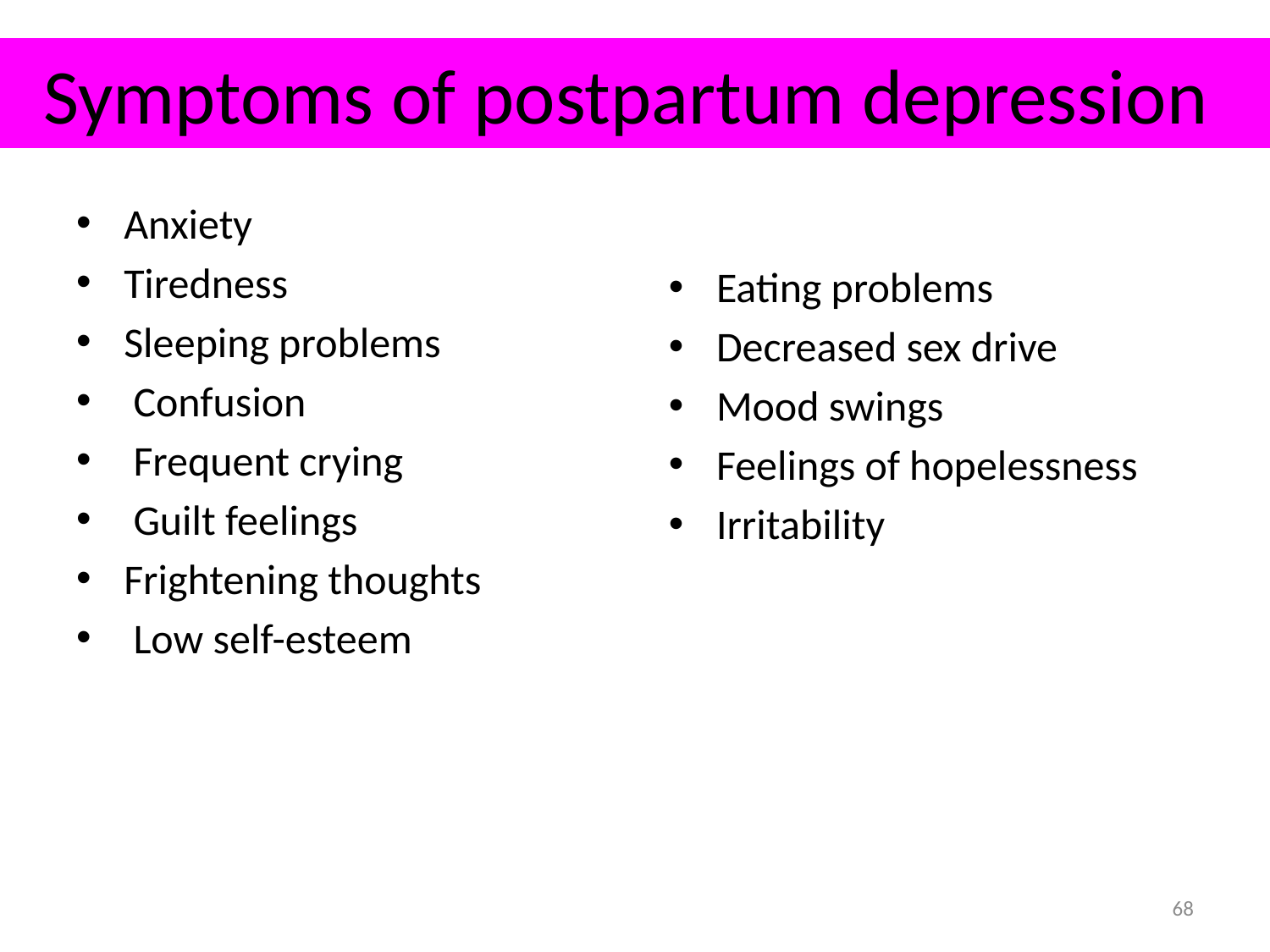

# Symptoms of postpartum depression
Anxiety
Tiredness
Sleeping problems
 Confusion
 Frequent crying
 Guilt feelings
Frightening thoughts
 Low self-esteem
Eating problems
Decreased sex drive
Mood swings
Feelings of hopelessness
Irritability
68